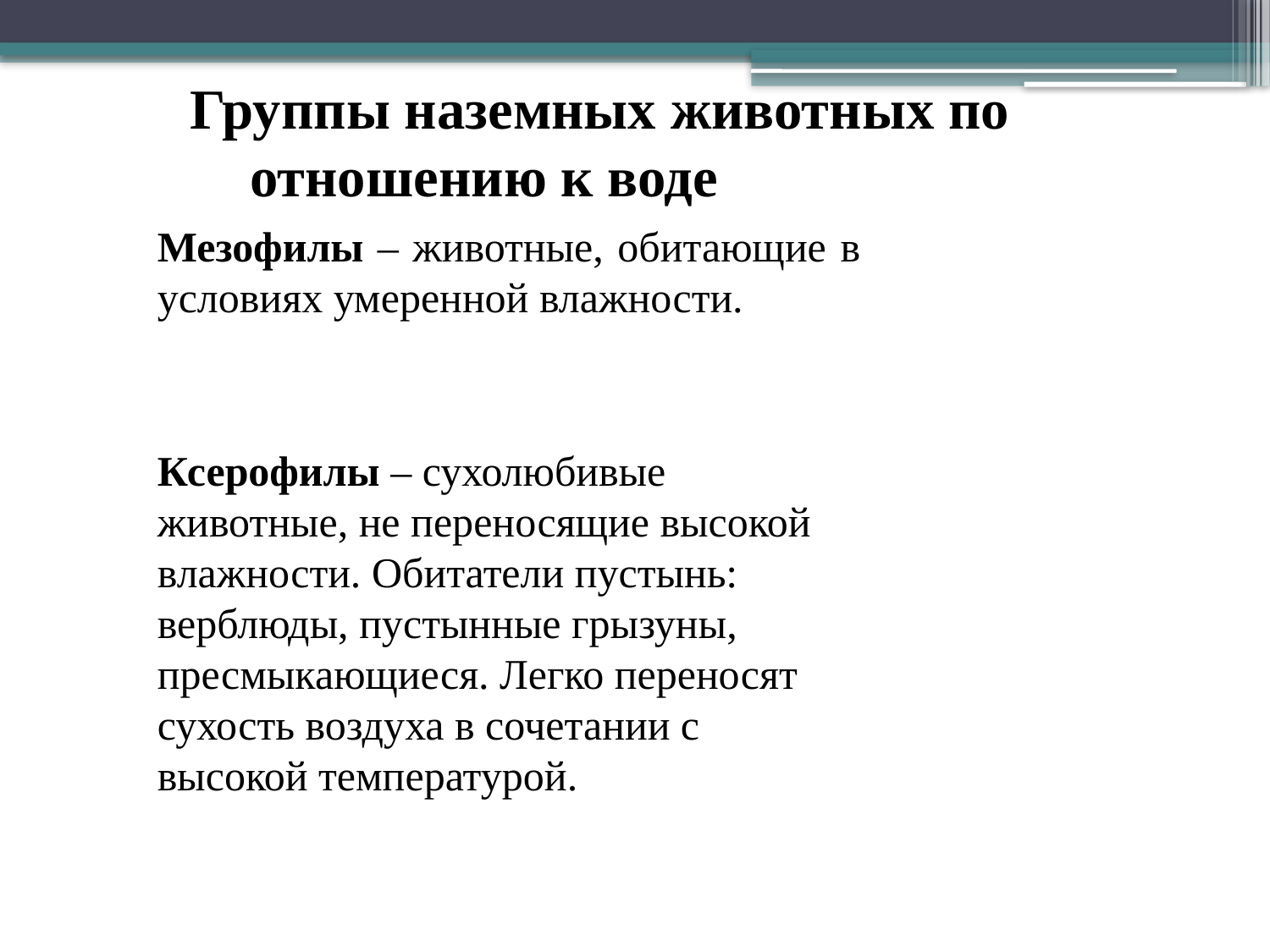

Группы наземных животных по отношению к воде
Мезофилы – животные, обитающие в условиях умеренной влажности.
Ксерофилы – сухолюбивые животные, не переносящие высокой влажности. Обитатели пустынь: верблюды, пустынные грызуны, пресмыкающиеся. Легко переносят сухость воздуха в сочетании с высокой температурой.